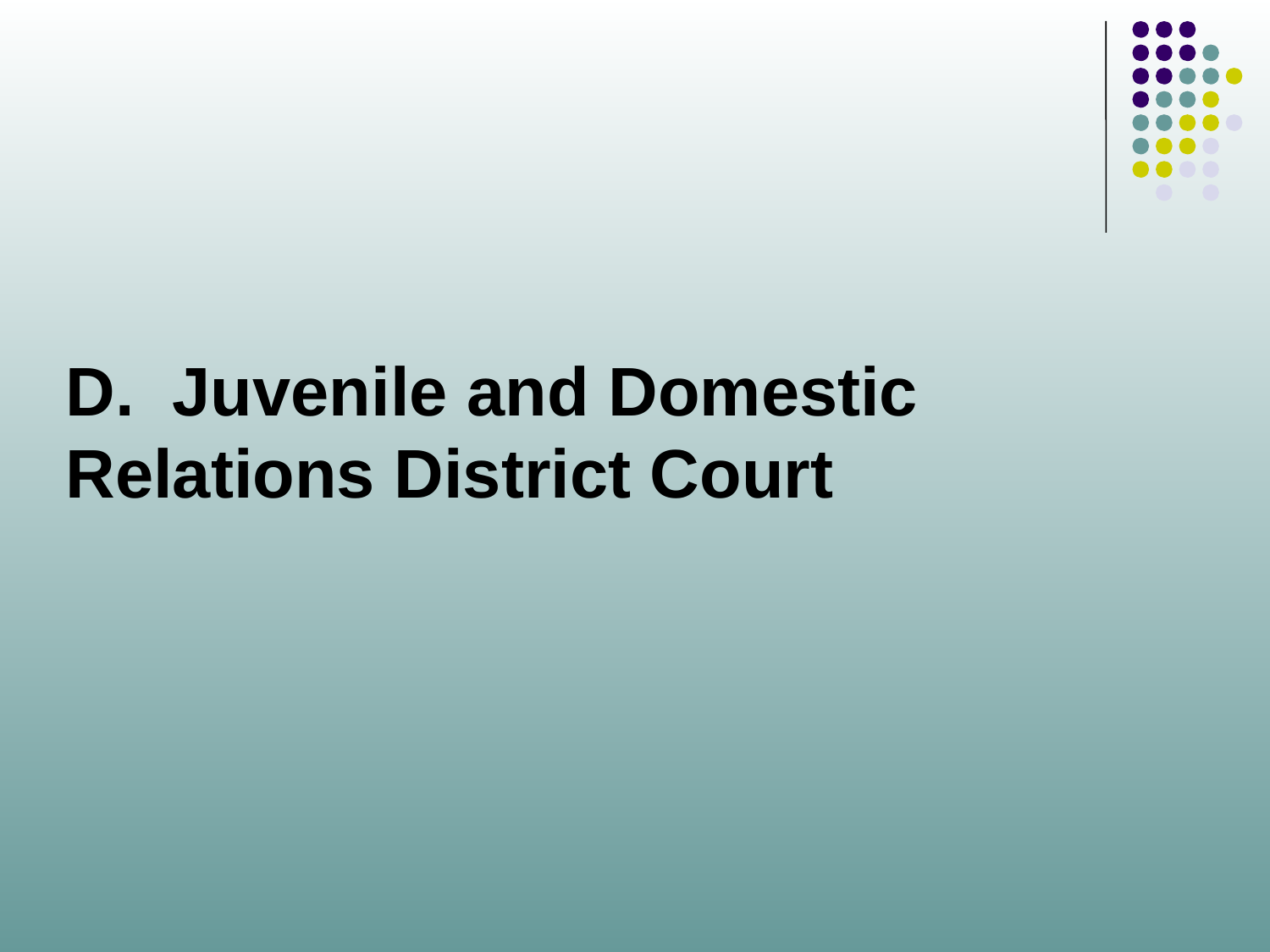

# D.  Juvenile and Domestic 	Relations District Court